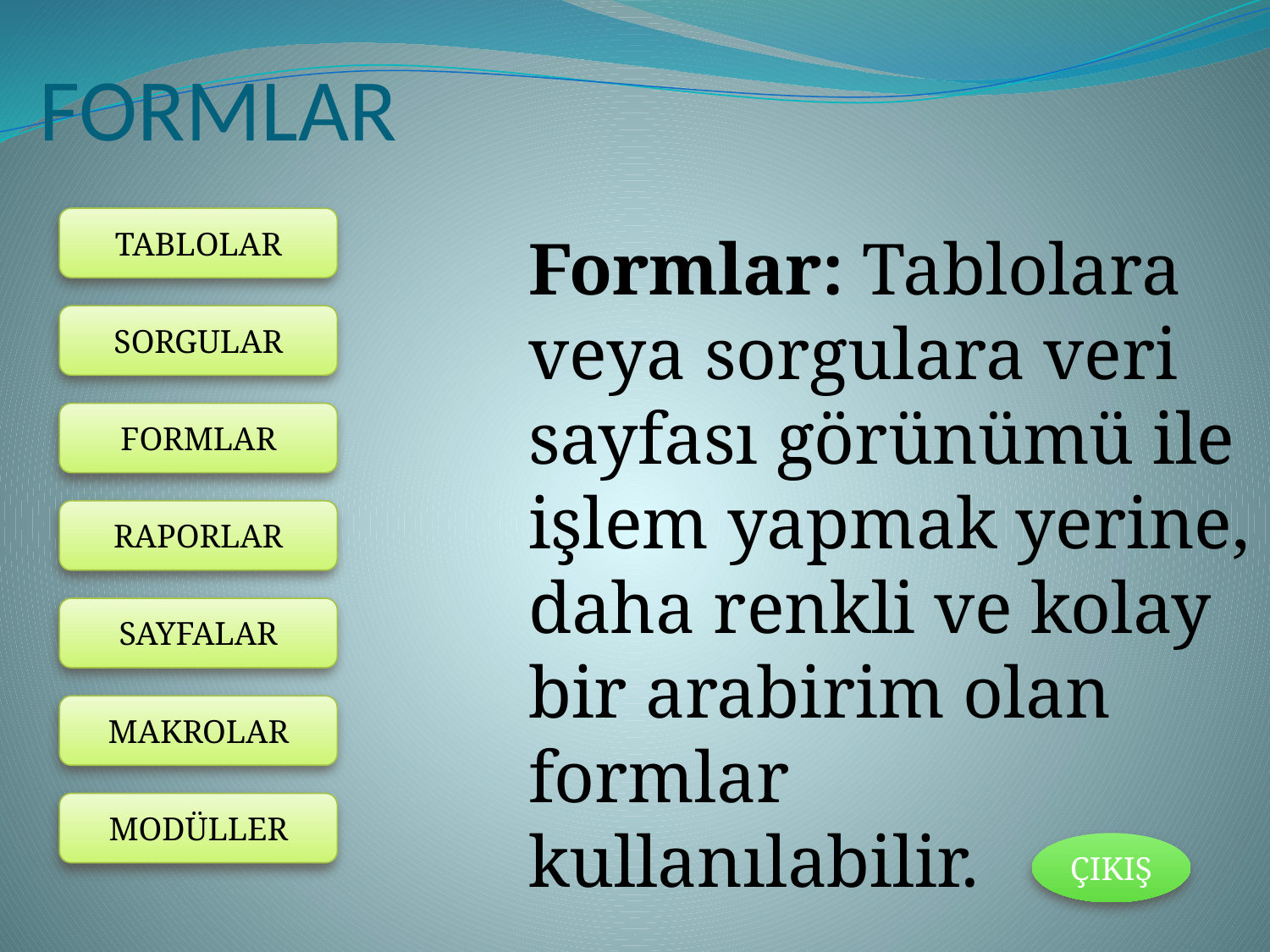

# FORMLAR

Formlar: Tablolara veya sorgulara veri sayfası görünümü ile işlem yapmak yerine, daha renkli ve kolay bir arabirim olan formlar kullanılabilir.
ÇIKIŞ